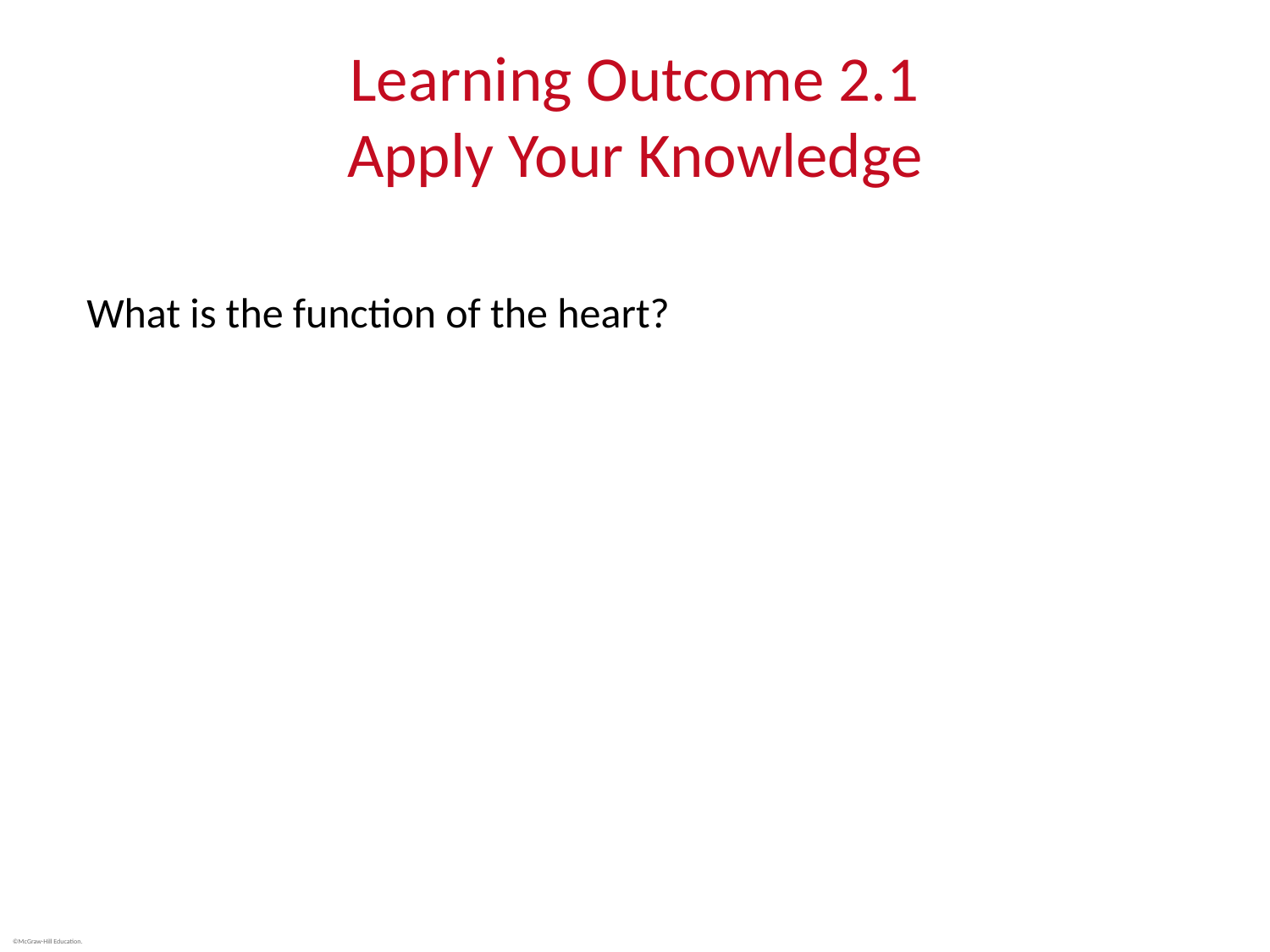

# Learning Outcome 2.1 Apply Your Knowledge
What is the function of the heart?